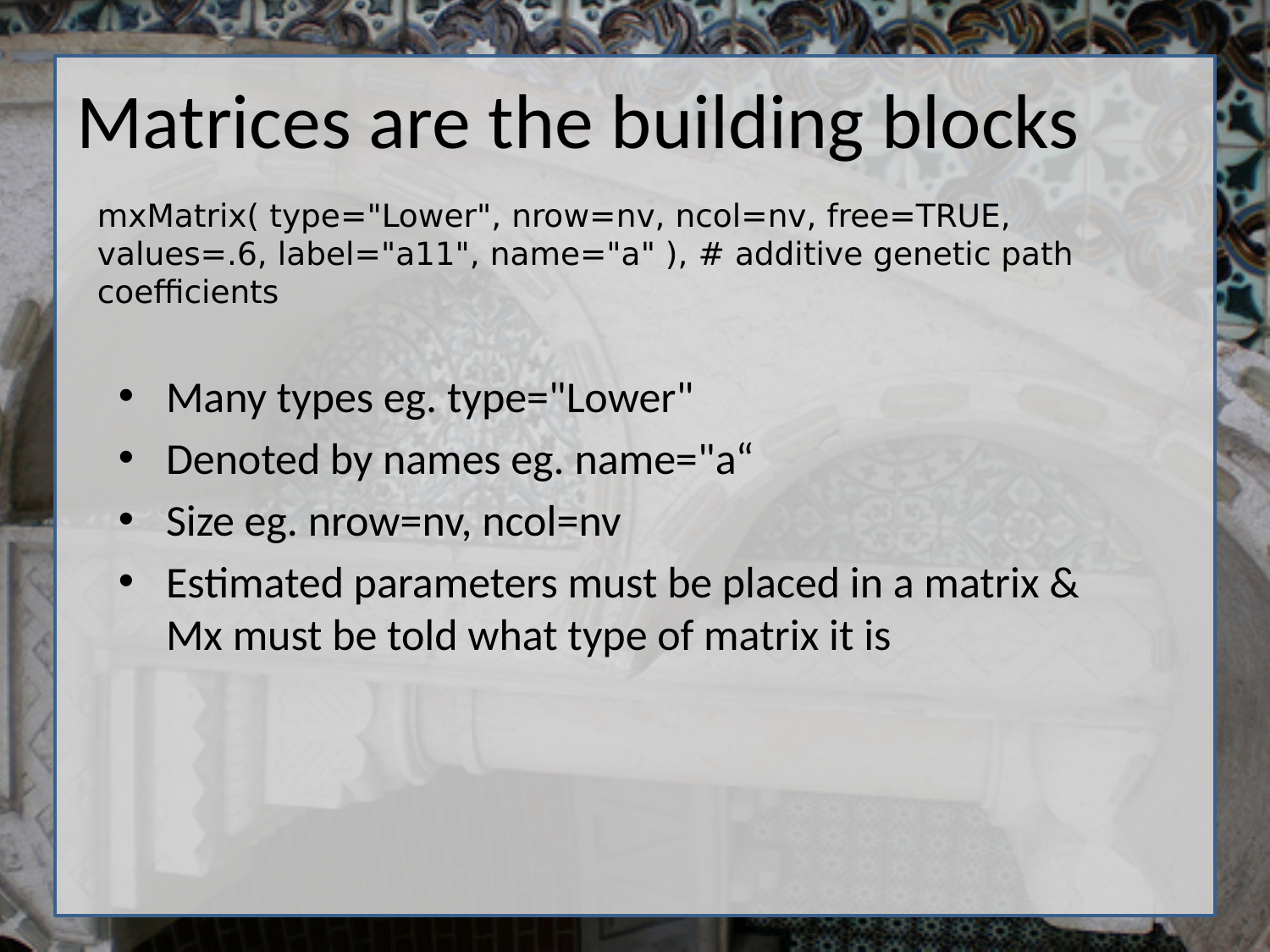

# Matrices are the building blocks

mxMatrix( type="Lower", nrow=nv, ncol=nv, free=TRUE, values=.6, label="a11", name="a" ), # additive genetic path coefficients

Many types eg. type="Lower"
Denoted by names eg. name="a“
Size eg. nrow=nv, ncol=nv
Estimated parameters must be placed in a matrix & Mx must be told what type of matrix it is